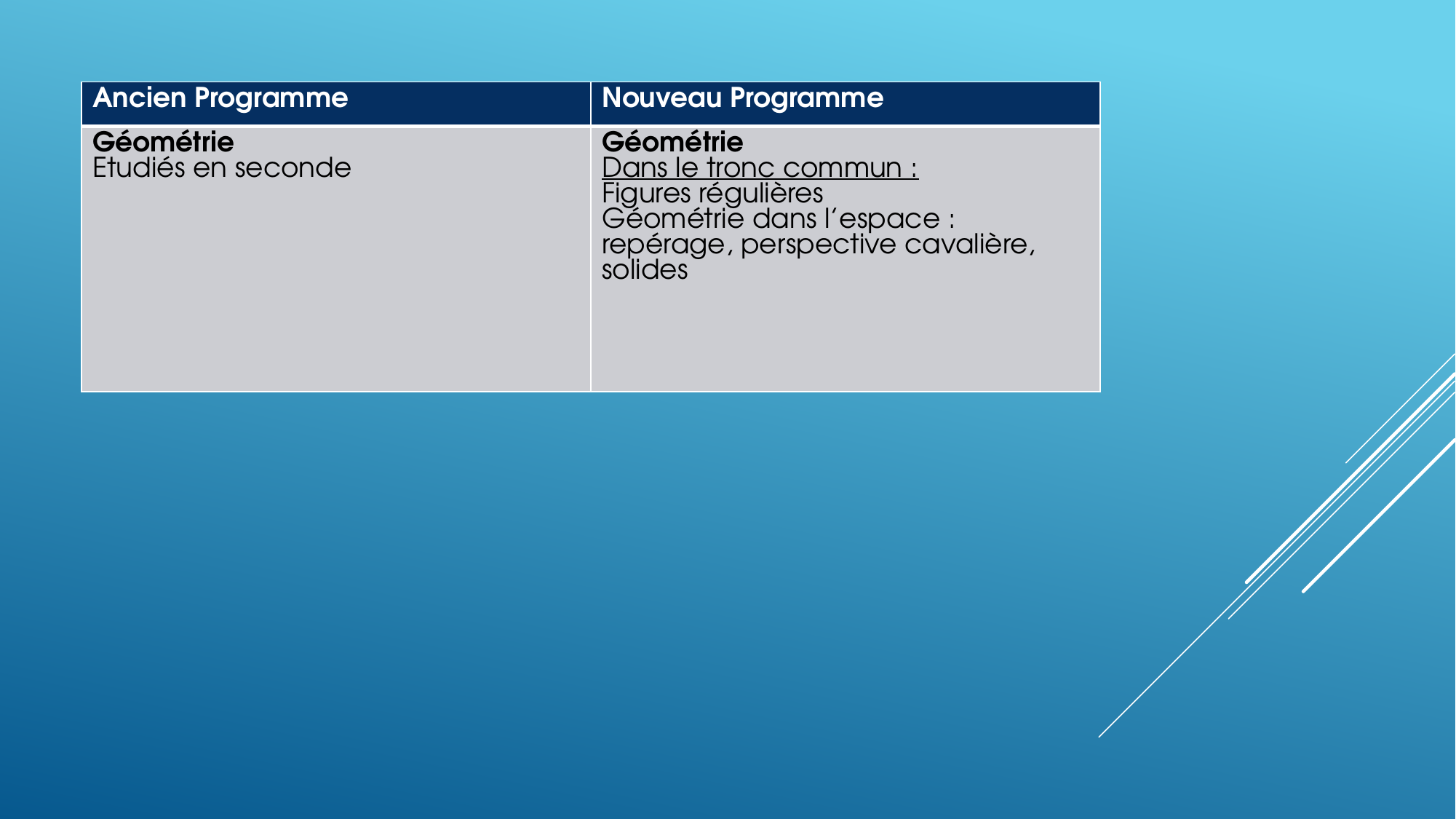

| Ancien Programme | Nouveau Programme |
| --- | --- |
| Géométrie Etudiés en seconde | Géométrie Dans le tronc commun : Figures régulières Géométrie dans l’espace : repérage, perspective cavalière, solides |